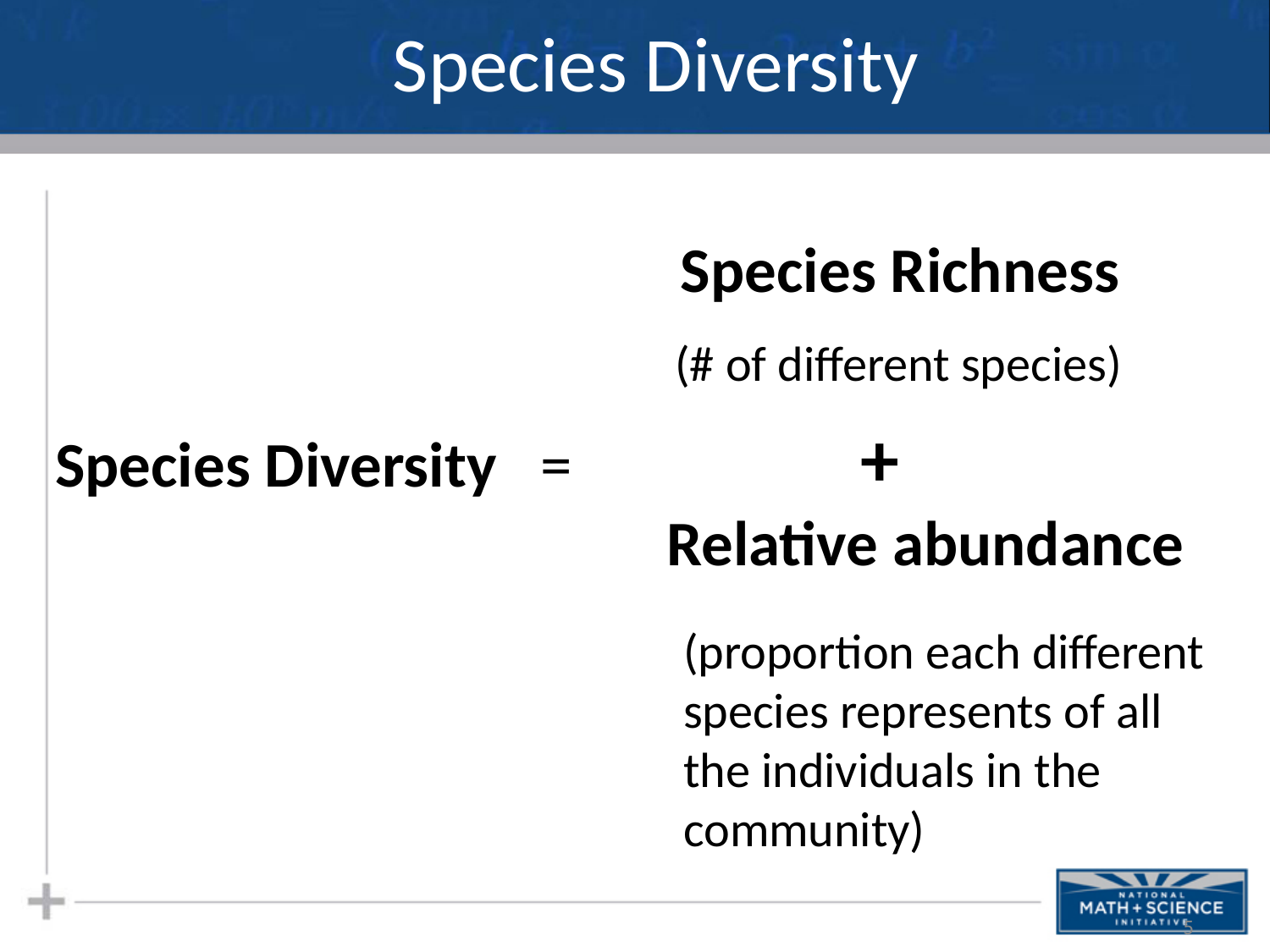

# Species Diversity
			                 Species Richness
				        (# of different species)
Species Diversity   = 		   +						                Relative abundance

(proportion each different species represents of all the individuals in the community)
5